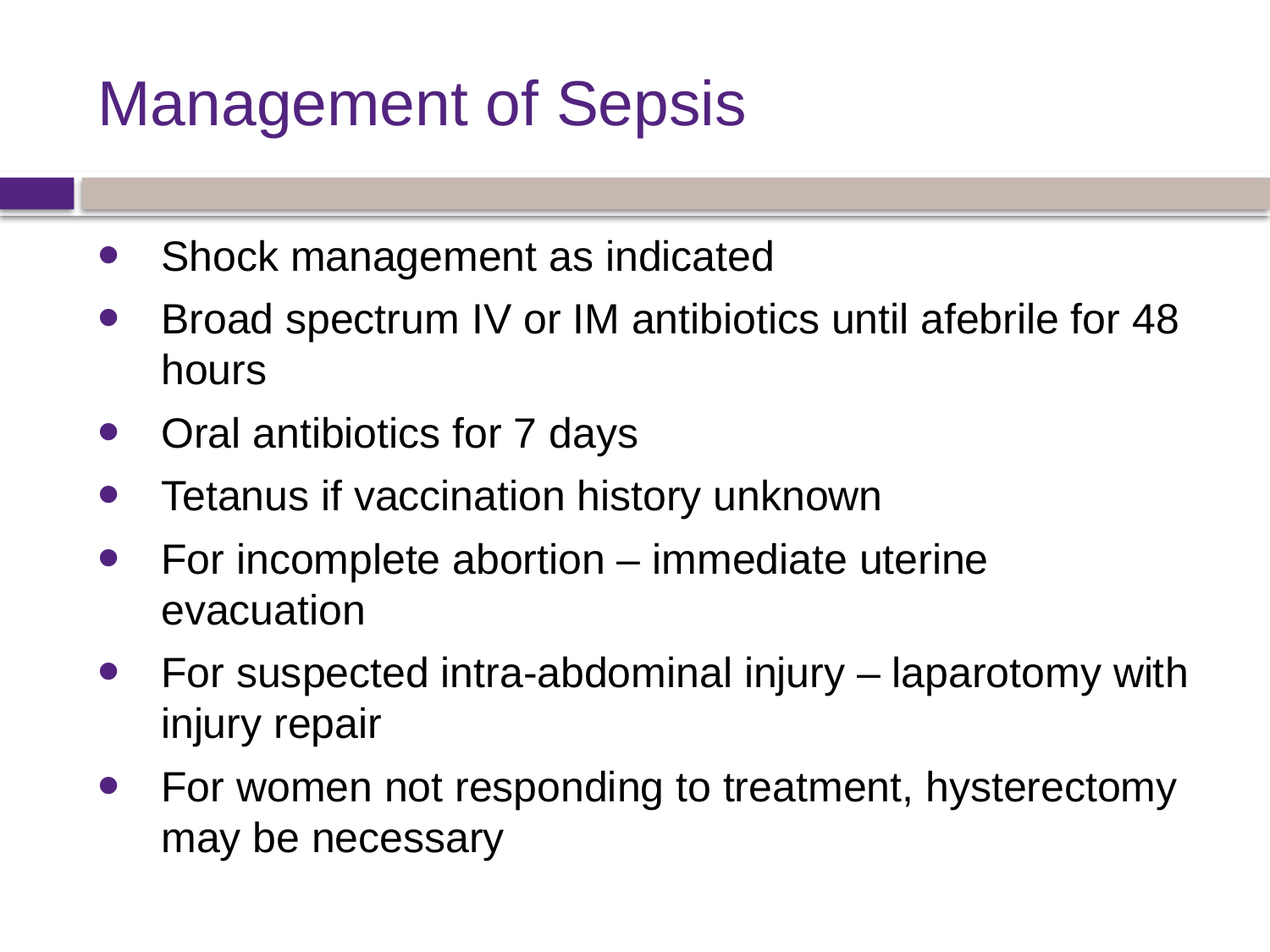

# Management of Sepsis
Shock management as indicated
Broad spectrum IV or IM antibiotics until afebrile for 48 hours
Oral antibiotics for 7 days
Tetanus if vaccination history unknown
For incomplete abortion – immediate uterine evacuation
For suspected intra-abdominal injury – laparotomy with injury repair
For women not responding to treatment, hysterectomy may be necessary